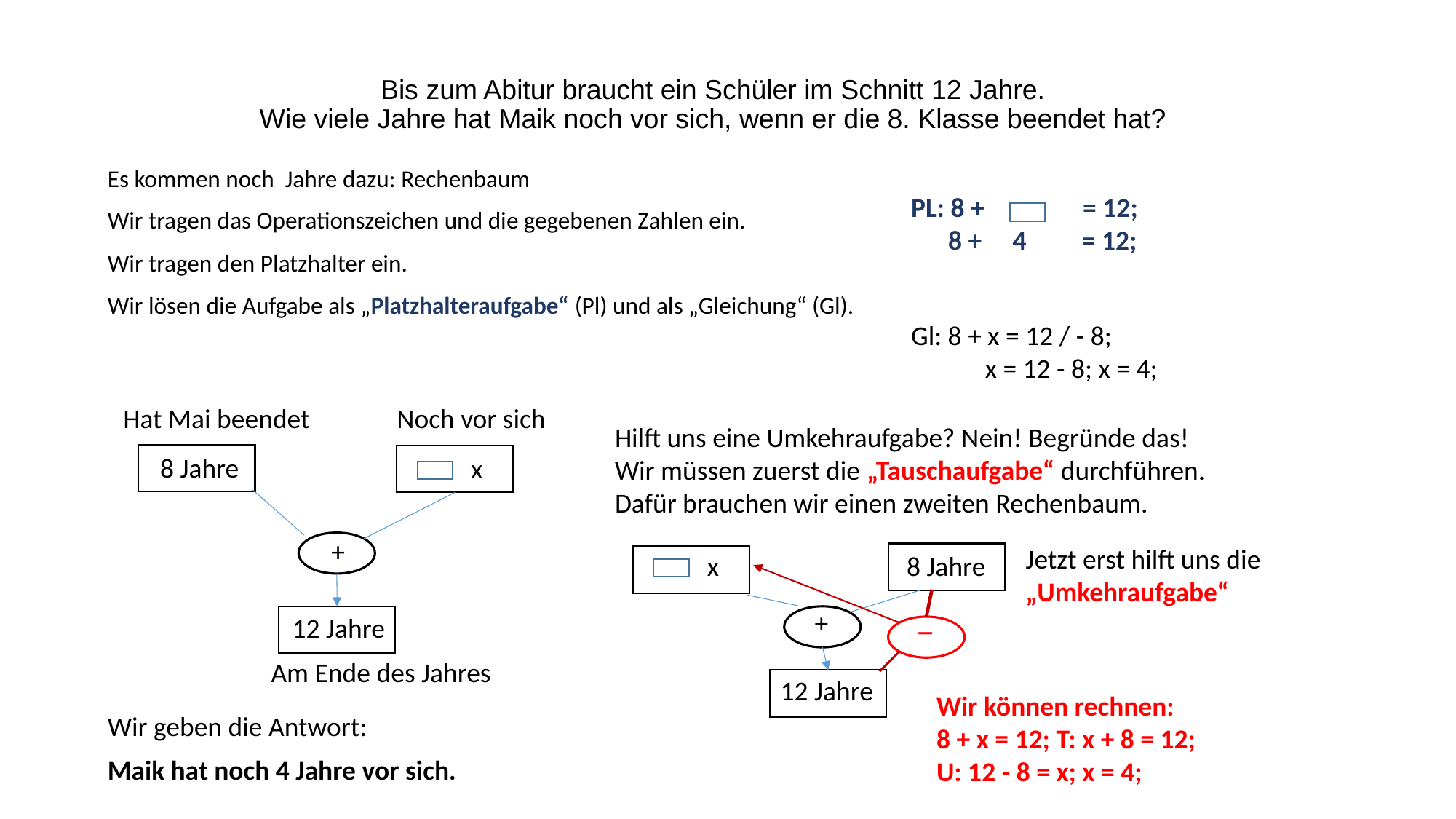

# Bis zum Abitur braucht ein Schüler im Schnitt 12 Jahre. Wie viele Jahre hat Maik noch vor sich, wenn er die 8. Klasse beendet hat?
Es kommen noch  Jahre dazu: Rechenbaum
PL: 8 +                = 12;
      8 +     4         = 12;

Wir tragen das Operationszeichen und die gegebenen Zahlen ein.

Wir tragen den Platzhalter ein.
Wir lösen die Aufgabe als „Platzhalteraufgabe“ (Pl) und als „Gleichung“ (Gl).

Gl: 8 + x = 12 / - 8;
            x = 12 - 8; x = 4;

Hat Mai beendet
Noch vor sich
Hilft uns eine Umkehraufgabe? Nein! Begründe das!
Wir müssen zuerst die „Tauschaufgabe“ durchführen.
Dafür brauchen wir einen zweiten Rechenbaum.

8 Jahre

x

+

Jetzt erst hilft uns die „Umkehraufgabe“
8 Jahre
x

_
+
12 Jahre

Am Ende des Jahres
12 Jahre

Wir können rechnen:
8 + x = 12; T: x + 8 = 12;
U: 12 - 8 = x; x = 4;
Wir geben die Antwort:
Maik hat noch 4 Jahre vor sich.